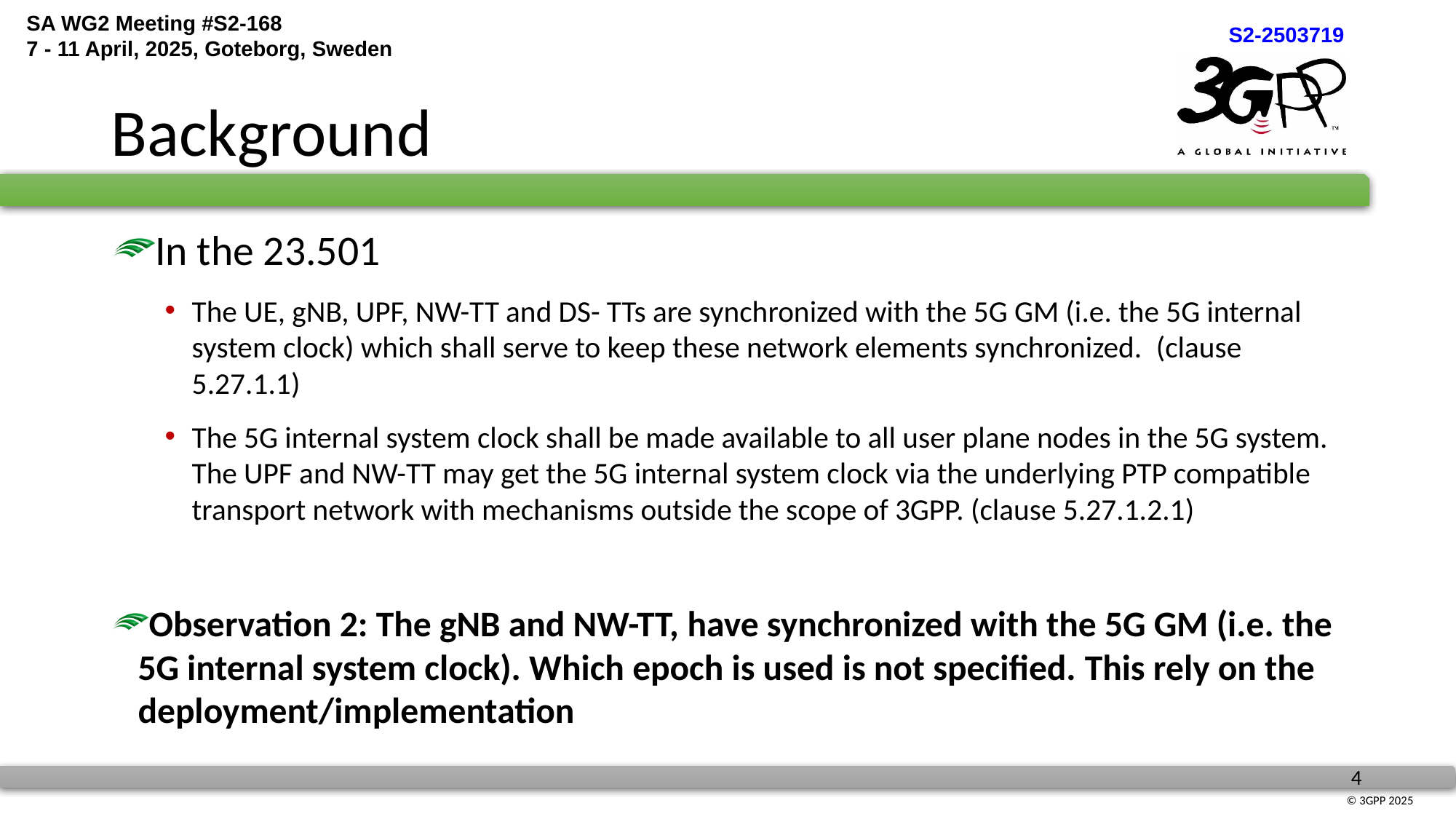

# Background
In the 23.501
The UE, gNB, UPF, NW-TT and DS- TTs are synchronized with the 5G GM (i.e. the 5G internal system clock) which shall serve to keep these network elements synchronized.  (clause 5.27.1.1)
The 5G internal system clock shall be made available to all user plane nodes in the 5G system. The UPF and NW-TT may get the 5G internal system clock via the underlying PTP compatible transport network with mechanisms outside the scope of 3GPP. (clause 5.27.1.2.1)

Observation 2: The gNB and NW-TT, have synchronized with the 5G GM (i.e. the 5G internal system clock). Which epoch is used is not specified. This rely on the deployment/implementation